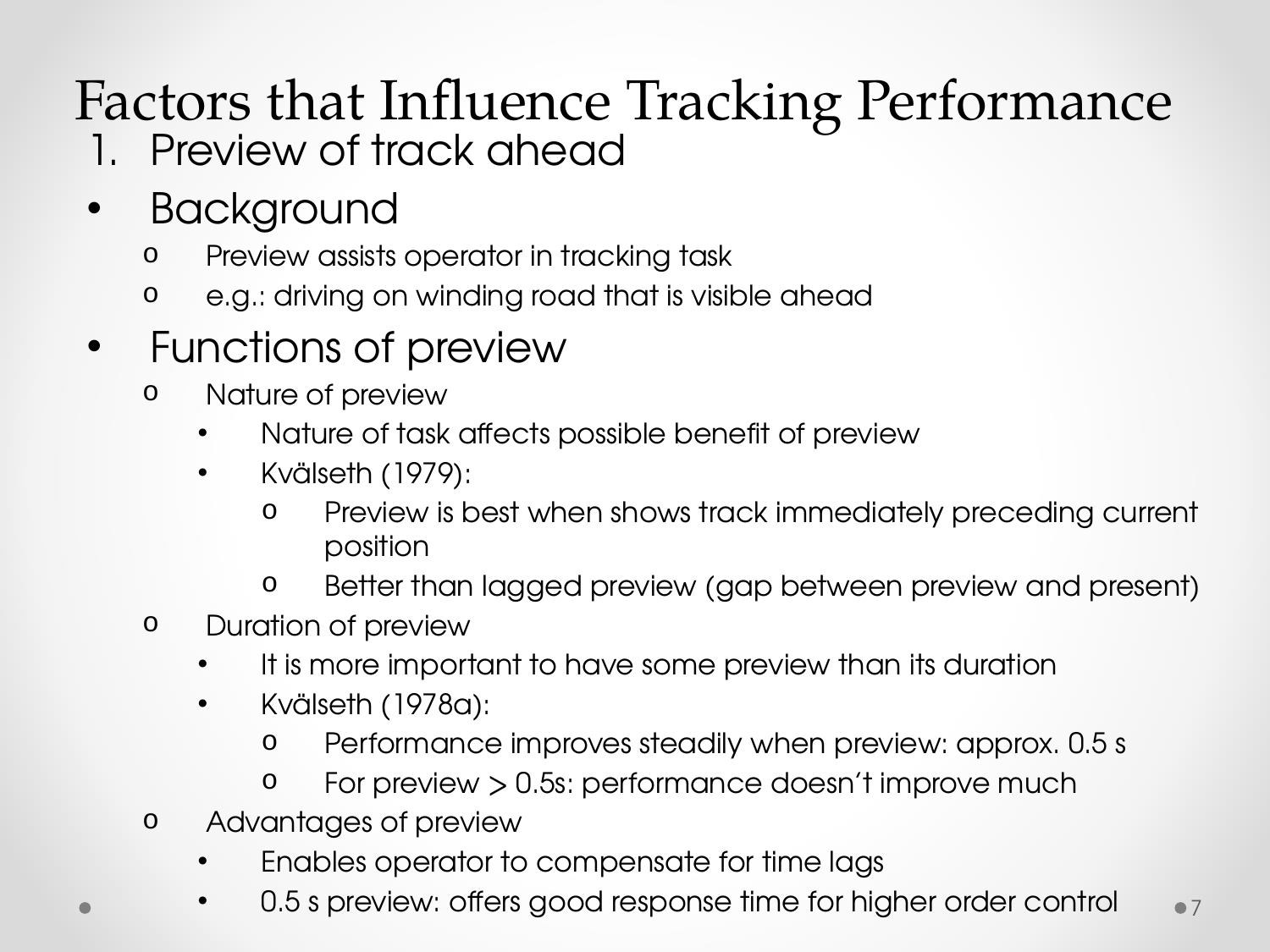

# Factors that Influence Tracking Performance

Preview of track ahead
Background
Preview assists operator in tracking task
e.g.: driving on winding road that is visible ahead
Functions of preview
Nature of preview
Nature of task affects possible benefit of preview
Kvälseth (1979):
Preview is best when shows track immediately preceding current position
Better than lagged preview (gap between preview and present)
Duration of preview
It is more important to have some preview than its duration
Kvälseth (1978a):
Performance improves steadily when preview: approx. 0.5 s
For preview > 0.5s: performance doesn’t improve much
Advantages of preview
Enables operator to compensate for time lags
0.5 s preview: offers good response time for higher order control

7